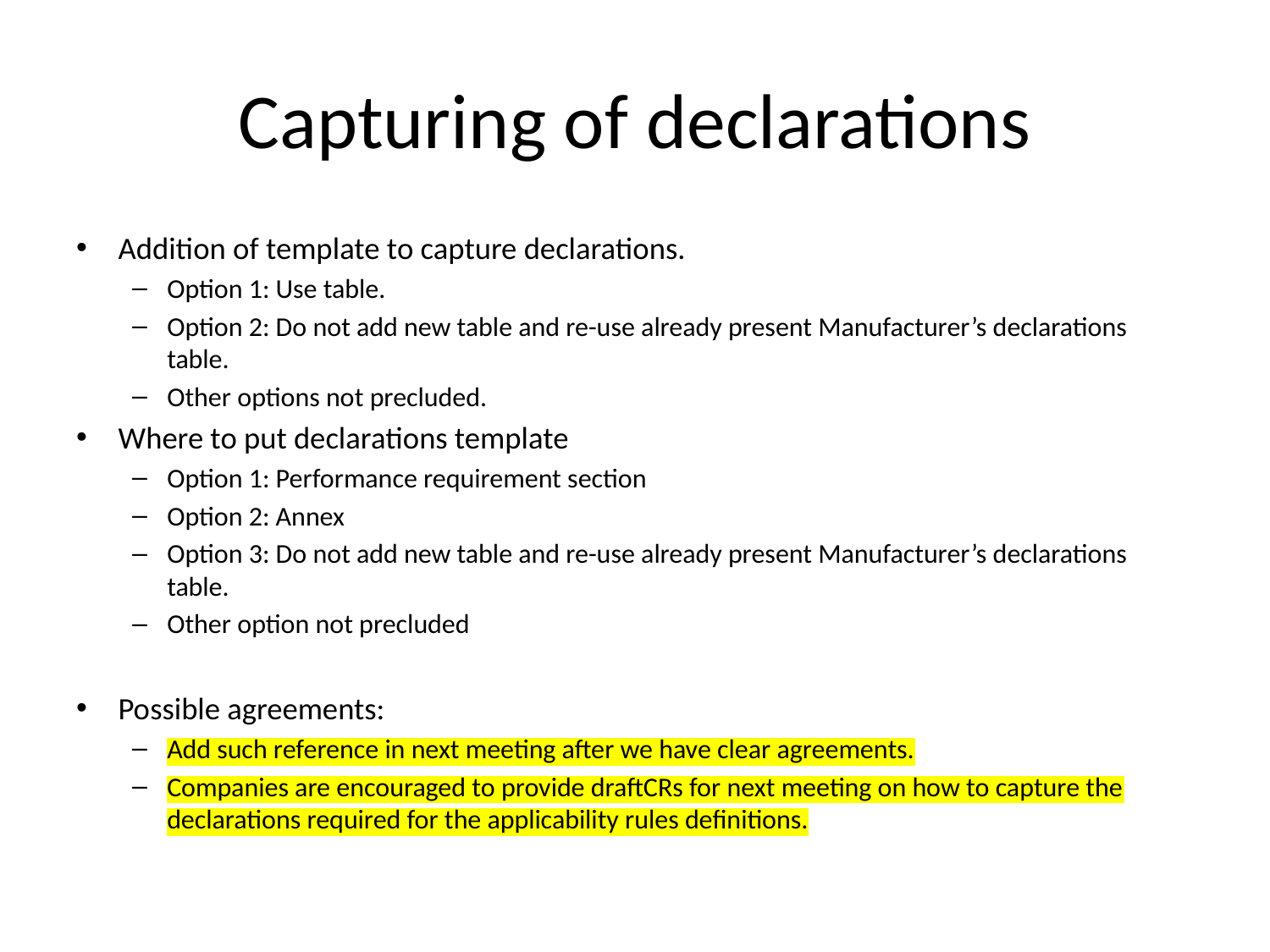

# Capturing of declarations
Addition of template to capture declarations.
Option 1: Use table.
Option 2: Do not add new table and re-use already present Manufacturer’s declarations table.
Other options not precluded.
Where to put declarations template
Option 1: Performance requirement section
Option 2: Annex
Option 3: Do not add new table and re-use already present Manufacturer’s declarations table.
Other option not precluded

Possible agreements:
Add such reference in next meeting after we have clear agreements.
Companies are encouraged to provide draftCRs for next meeting on how to capture the declarations required for the applicability rules definitions.